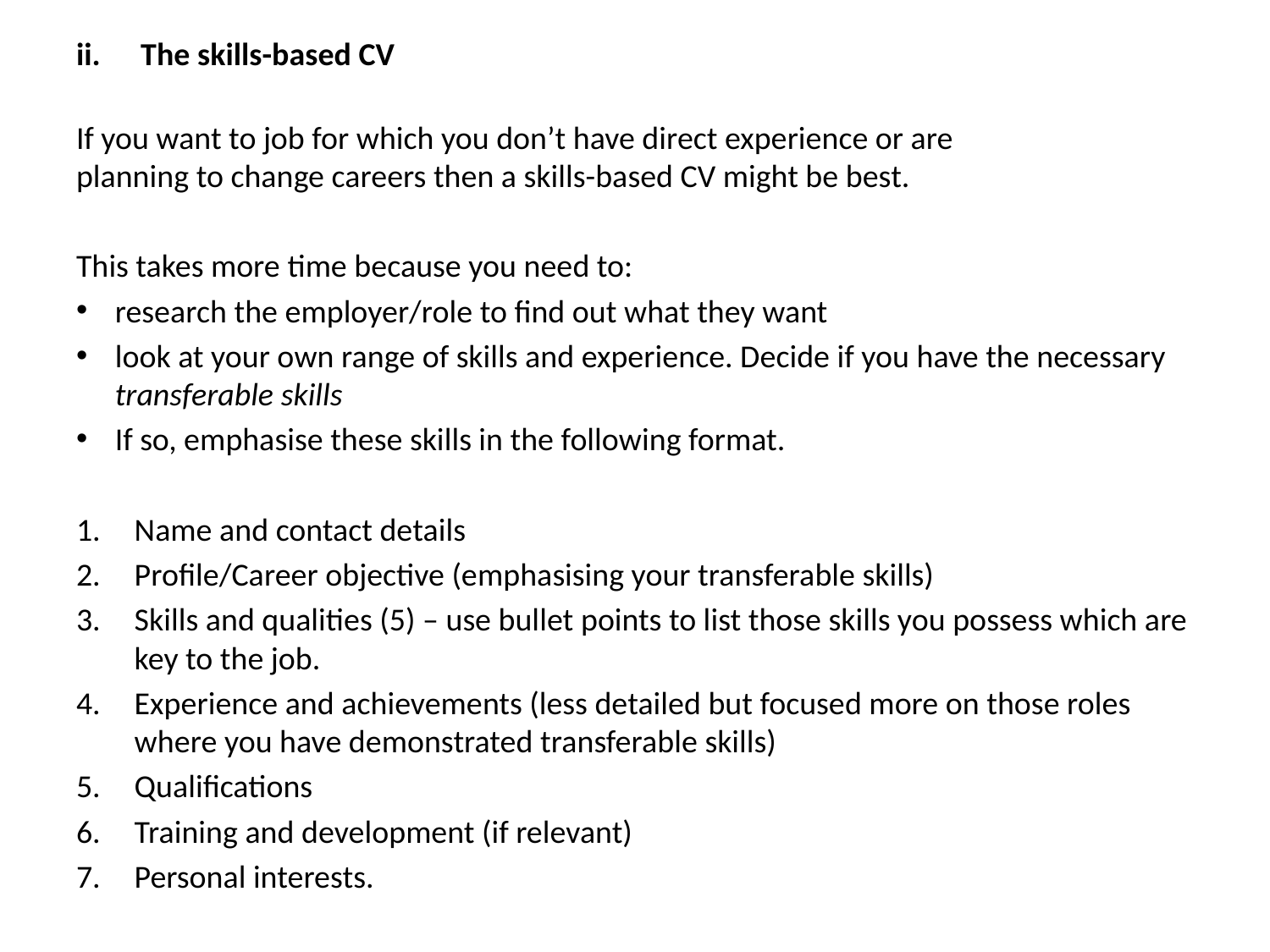

The skills-based CV

If you want to job for which you don’t have direct experience or are
planning to change careers then a skills-based CV might be best.

This takes more time because you need to:
research the employer/role to find out what they want
look at your own range of skills and experience. Decide if you have the necessary transferable skills
If so, emphasise these skills in the following format.

Name and contact details
Profile/Career objective (emphasising your transferable skills)
Skills and qualities (5) – use bullet points to list those skills you possess which are key to the job.
Experience and achievements (less detailed but focused more on those roles where you have demonstrated transferable skills)
Qualifications
Training and development (if relevant)
Personal interests.